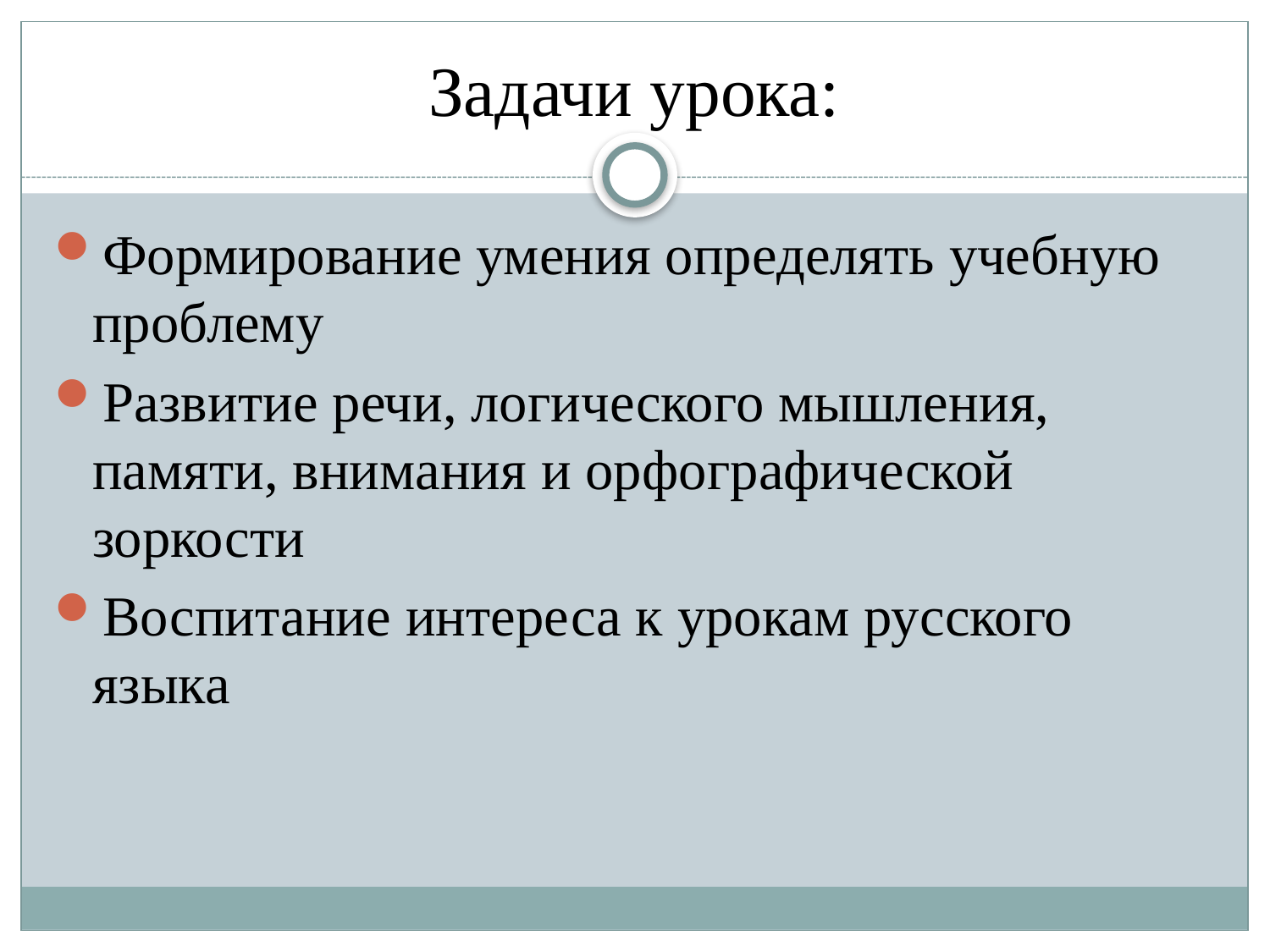

# Задачи урока:
Формирование умения определять учебную проблему
Развитие речи, логического мышления, памяти, внимания и орфографической зоркости
Воспитание интереса к урокам русского языка